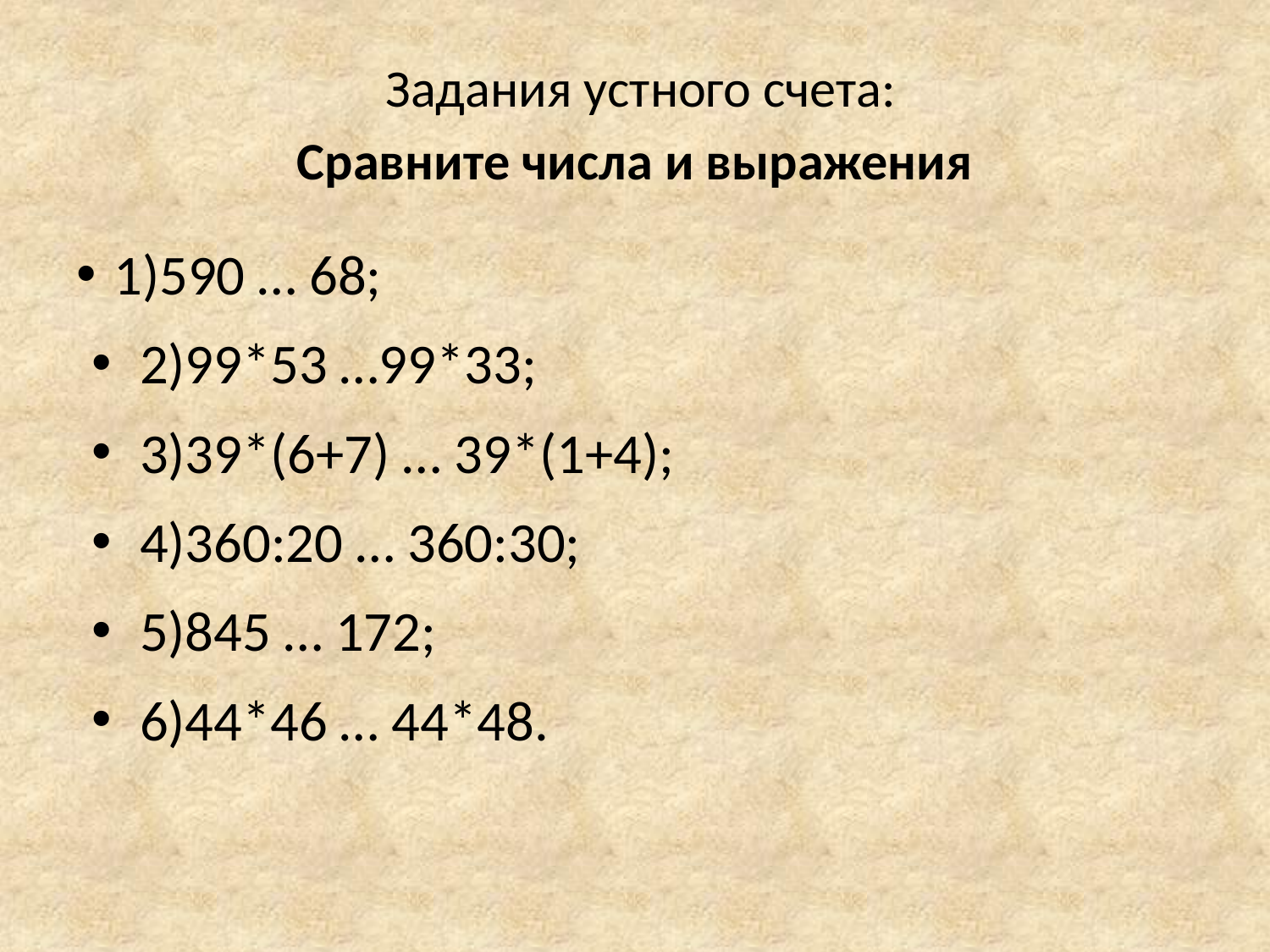

# Задания устного счета: Сравните числа и выражения
1)590 … 68;
2)99*53 …99*33;
3)39*(6+7) … 39*(1+4);
4)360:20 … 360:30;
5)845 … 172;
6)44*46 … 44*48.